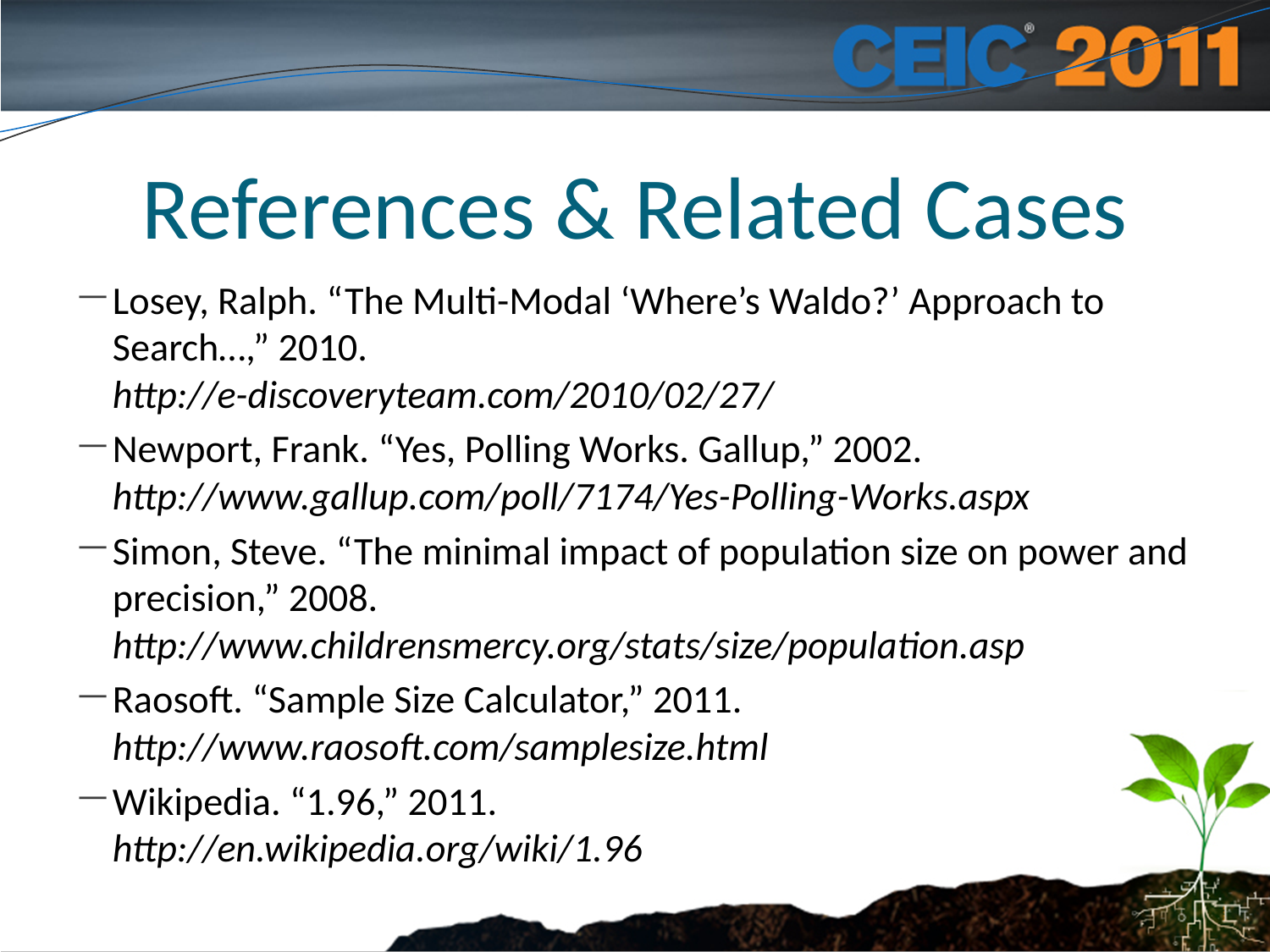

# References & Related Cases
Losey, Ralph. “The Multi-Modal ‘Where’s Waldo?’ Approach to Search…,” 2010.
http://e-discoveryteam.com/2010/02/27/
Newport, Frank. “Yes, Polling Works. Gallup,” 2002. http://www.gallup.com/poll/7174/Yes-Polling-Works.aspx
Simon, Steve. “The minimal impact of population size on power and precision,” 2008. http://www.childrensmercy.org/stats/size/population.asp
Raosoft. “Sample Size Calculator,” 2011. http://www.raosoft.com/samplesize.html
Wikipedia. “1.96,” 2011.
http://en.wikipedia.org/wiki/1.96